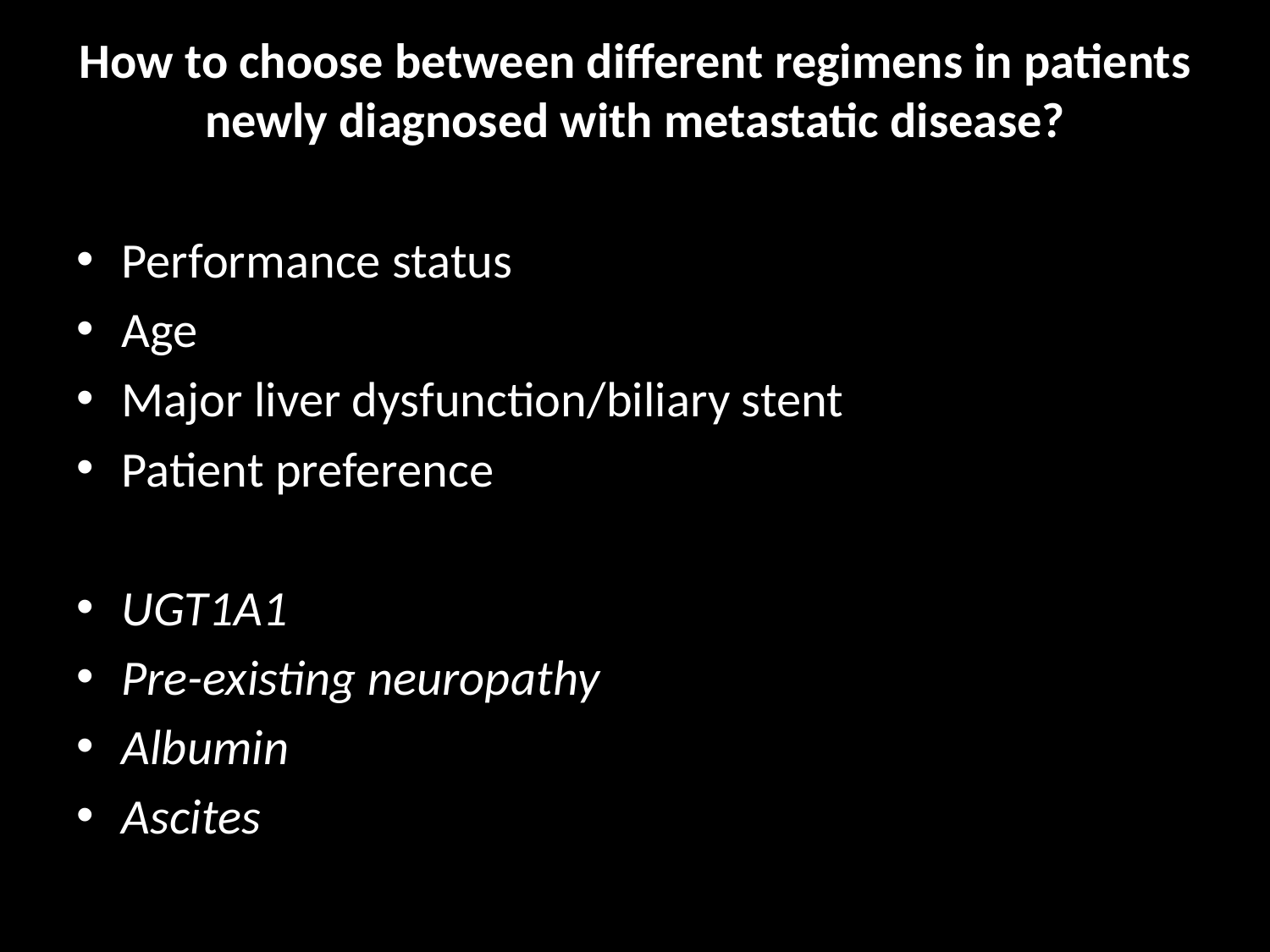

# How to choose between different regimens in patients newly diagnosed with metastatic disease?
Performance status
Age
Major liver dysfunction/biliary stent
Patient preference

UGT1A1
Pre-existing neuropathy
Albumin
Ascites